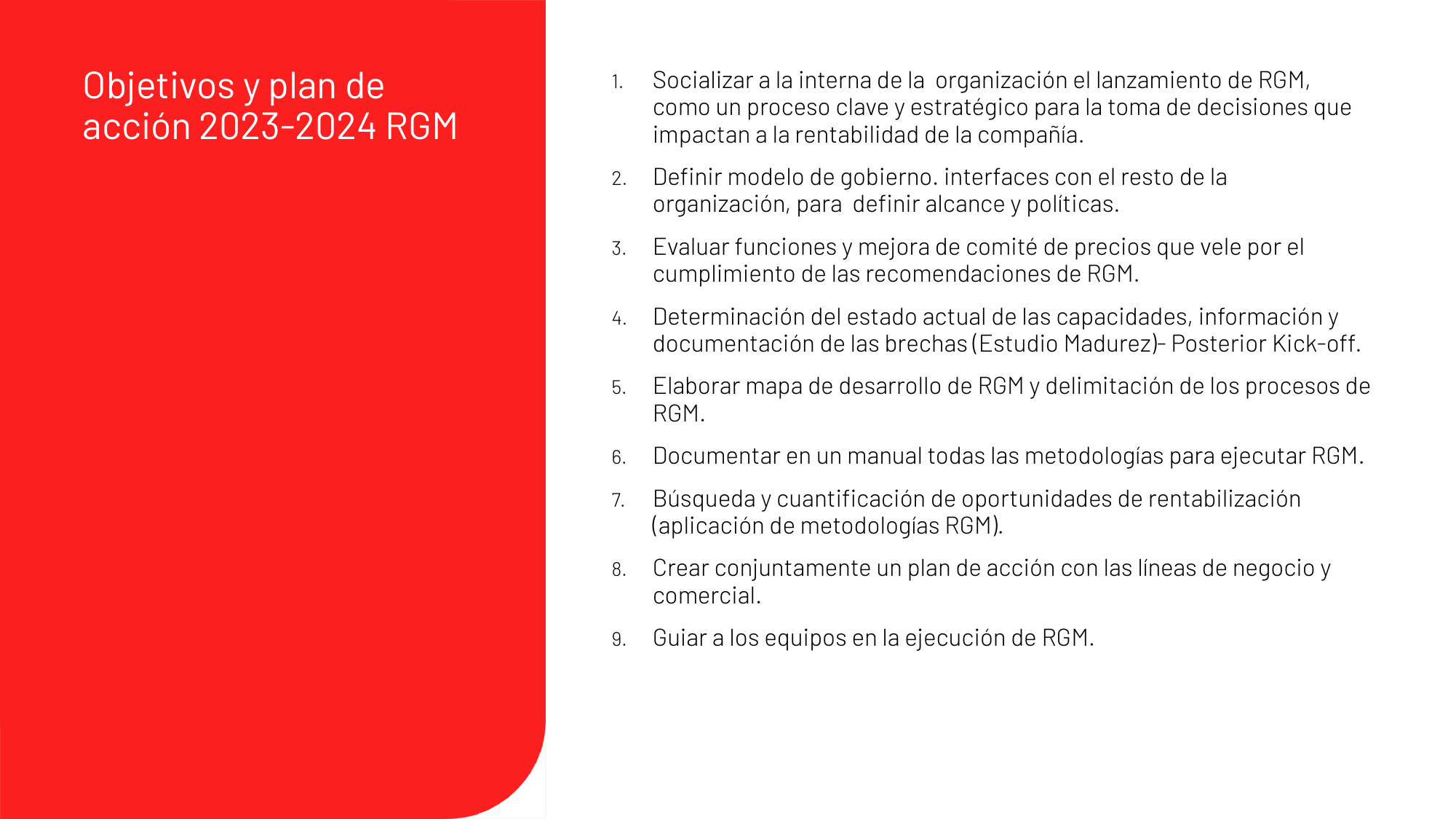

# Objetivos y plan de acción 2023-2024 RGM
Socializar a la interna de la  organización el lanzamiento de RGM, como un proceso clave y estratégico para la toma de decisiones que impactan a la rentabilidad de la compañía.
Definir modelo de gobierno. interfaces con el resto de la organización, para  definir alcance y políticas.
Evaluar funciones y mejora de comité de precios que vele por el cumplimiento de las recomendaciones de RGM.
Determinación del estado actual de las capacidades, información y documentación de las brechas (Estudio Madurez)- Posterior Kick-off.
Elaborar mapa de desarrollo de RGM y delimitación de los procesos de RGM.
Documentar en un manual todas las metodologías para ejecutar RGM.
Búsqueda y cuantificación de oportunidades de rentabilización (aplicación de metodologías RGM).
Crear conjuntamente un plan de acción con las líneas de negocio y comercial.
Guiar a los equipos en la ejecución de RGM.